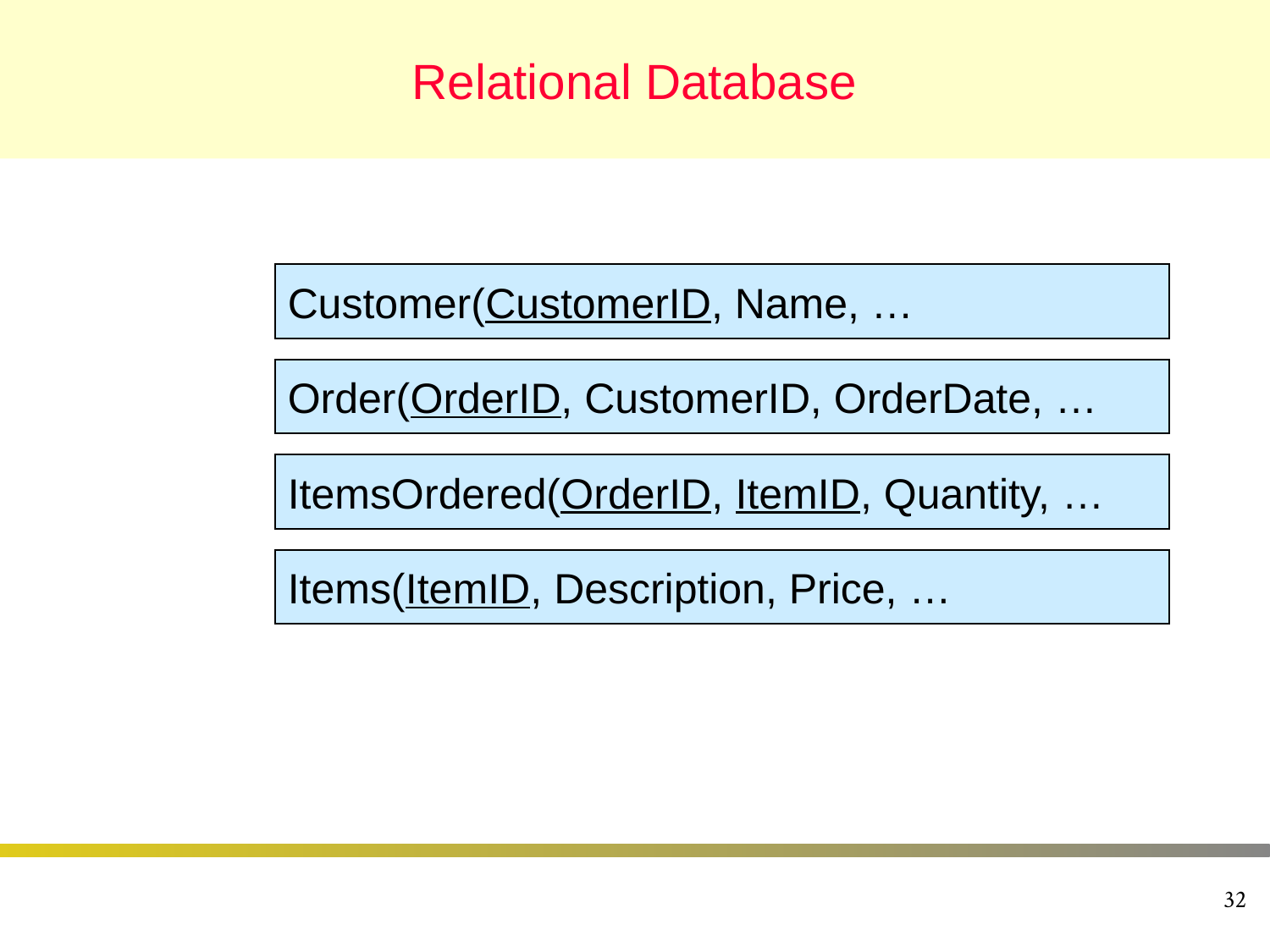

# Relational Database
Customer(CustomerID, Name, …
Order(OrderID, CustomerID, OrderDate, …
ItemsOrdered(OrderID, ItemID, Quantity, …
Items(ItemID, Description, Price, …
32